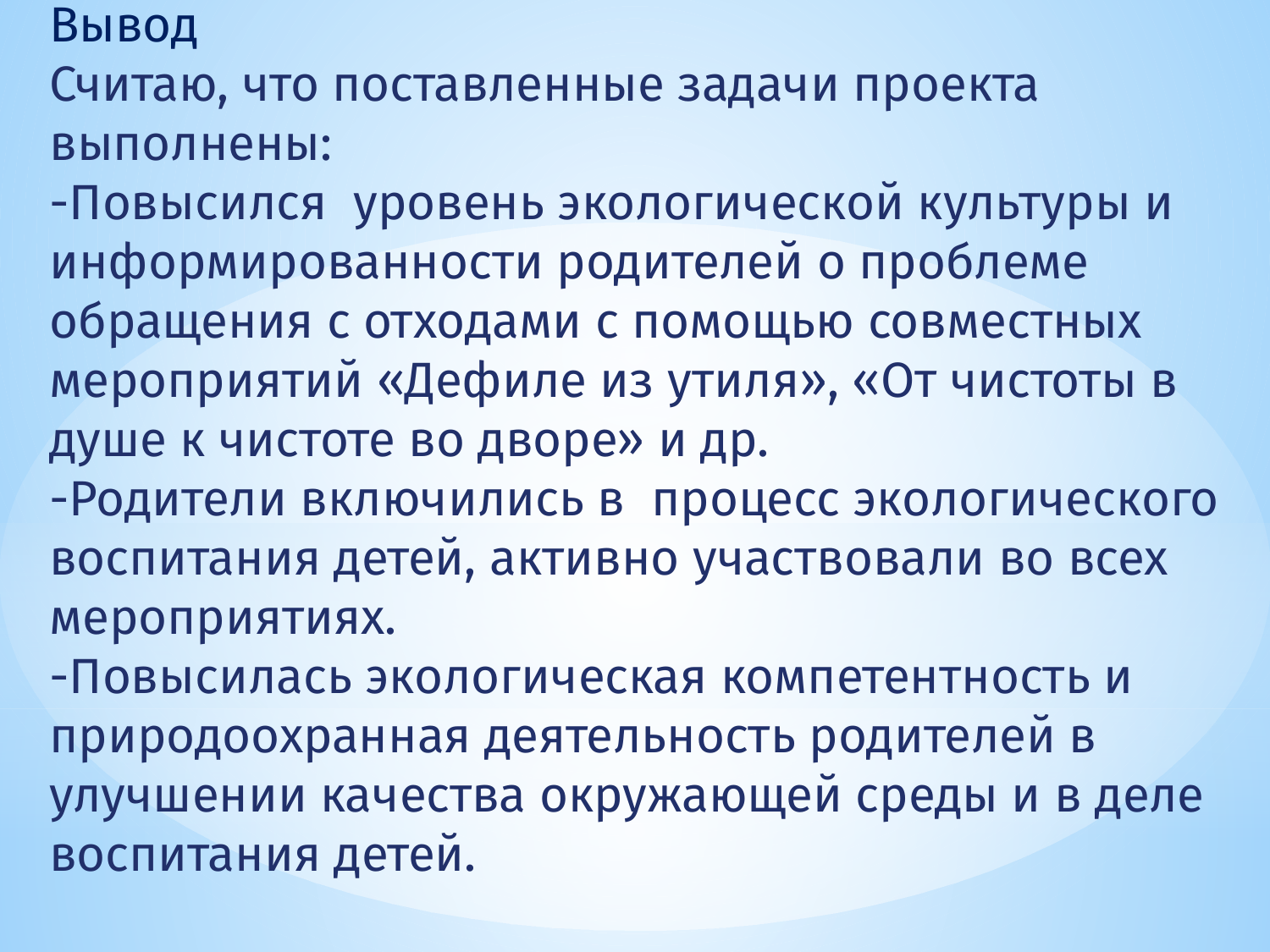

Вывод
Считаю, что поставленные задачи проекта выполнены:
-Повысился  уровень экологической культуры и информированности родителей о проблеме обращения с отходами с помощью совместных мероприятий «Дефиле из утиля», «От чистоты в душе к чистоте во дворе» и др.
-Родители включились в  процесс экологического воспитания детей, активно участвовали во всех мероприятиях.
-Повысилась экологическая компетентность и природоохранная деятельность родителей в улучшении качества окружающей среды и в деле воспитания детей.